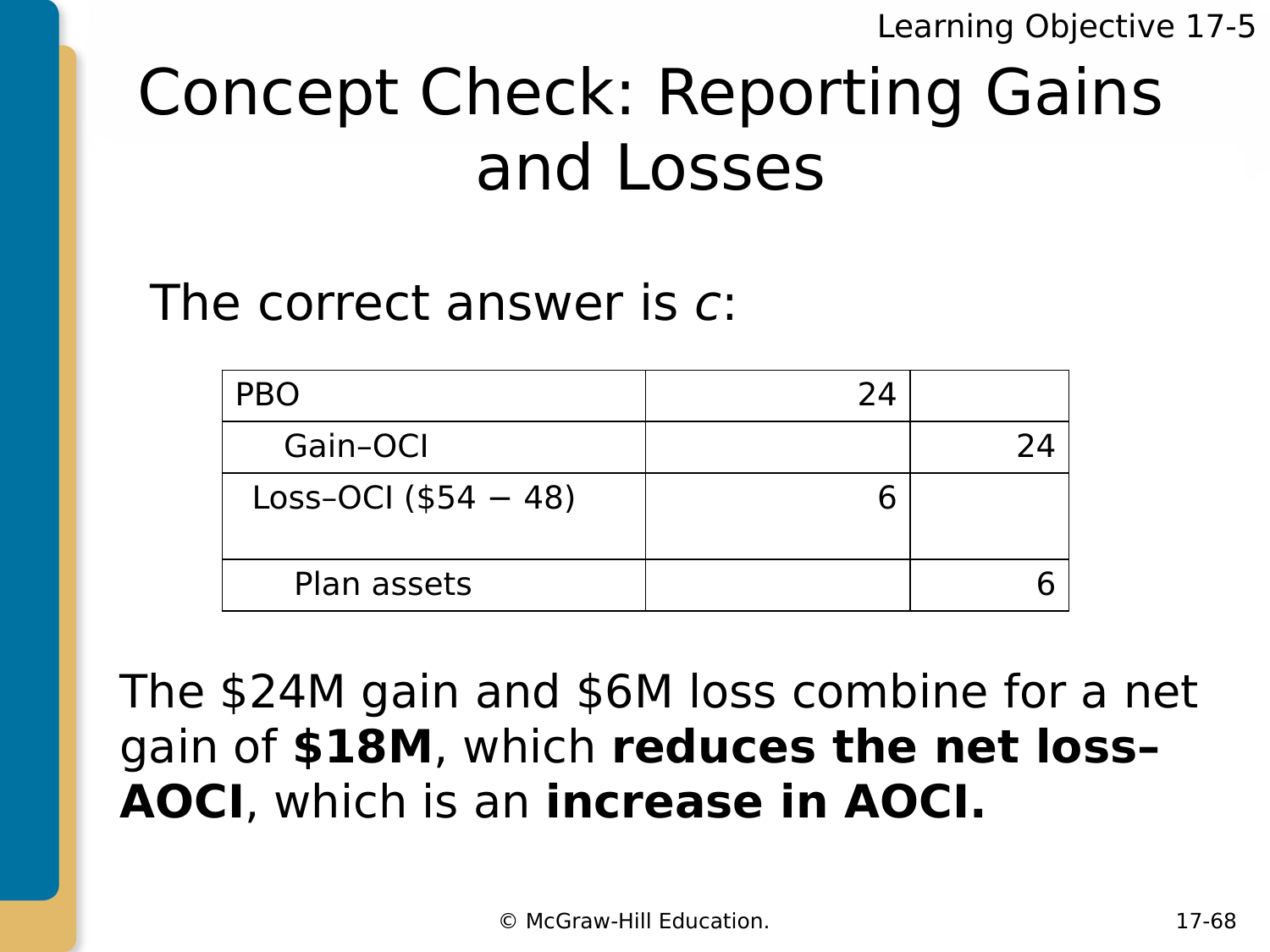

Learning Objective 17-5
# Concept Check: Reporting Gains and Losses
The correct answer is c:
| PBO | 24 |  |
| --- | --- | --- |
| Gain–OCI |  | 24 |
| Loss–OCI ($54 − 48) | 6 |  |
| Plan assets |  | 6 |
The $24M gain and $6M loss combine for a net gain of $18M, which reduces the net loss–AOCI, which is an increase in AOCI.